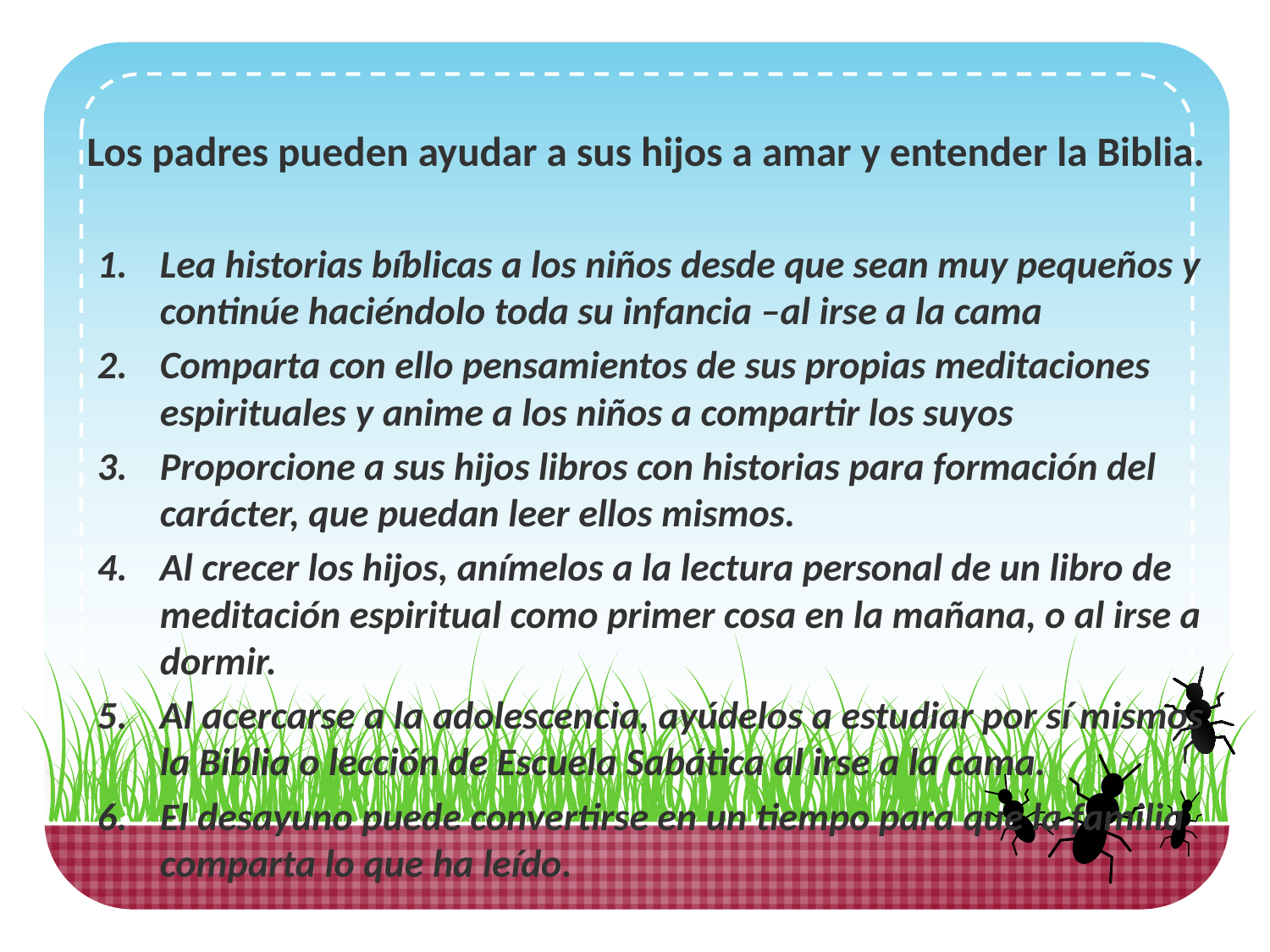

# Los padres pueden ayudar a sus hijos a amar y entender la Biblia.
Lea historias bíblicas a los niños desde que sean muy pequeños y continúe haciéndolo toda su infancia –al irse a la cama
Comparta con ello pensamientos de sus propias meditaciones espirituales y anime a los niños a compartir los suyos
Proporcione a sus hijos libros con historias para formación del carácter, que puedan leer ellos mismos.
Al crecer los hijos, anímelos a la lectura personal de un libro de meditación espiritual como primer cosa en la mañana, o al irse a dormir.
Al acercarse a la adolescencia, ayúdelos a estudiar por sí mismos la Biblia o lección de Escuela Sabática al irse a la cama.
El desayuno puede convertirse en un tiempo para que la familia comparta lo que ha leído.